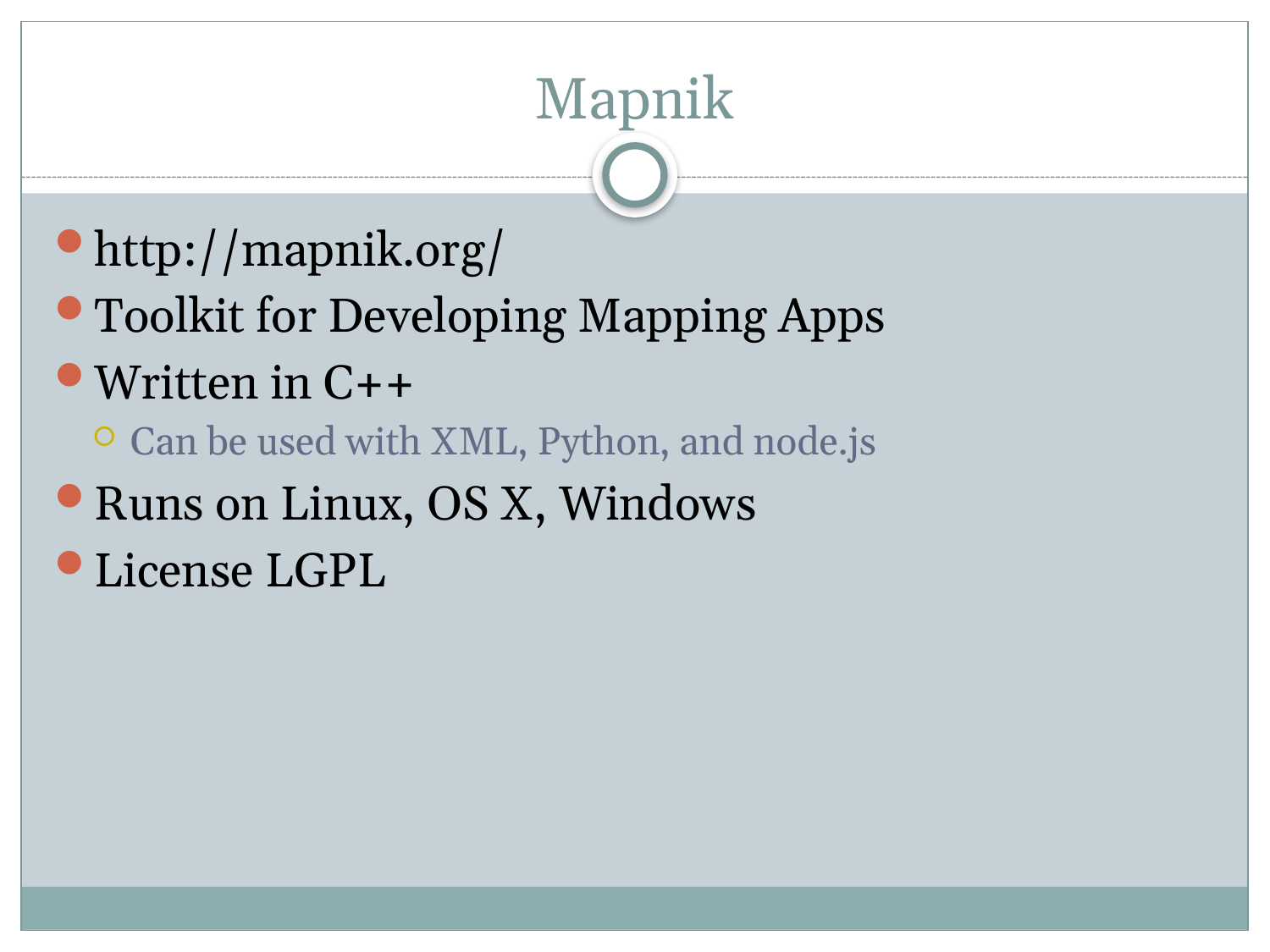

# Mapnik
http://mapnik.org/
Toolkit for Developing Mapping Apps
Written in C++
Can be used with XML, Python, and node.js
Runs on Linux, OS X, Windows
License LGPL